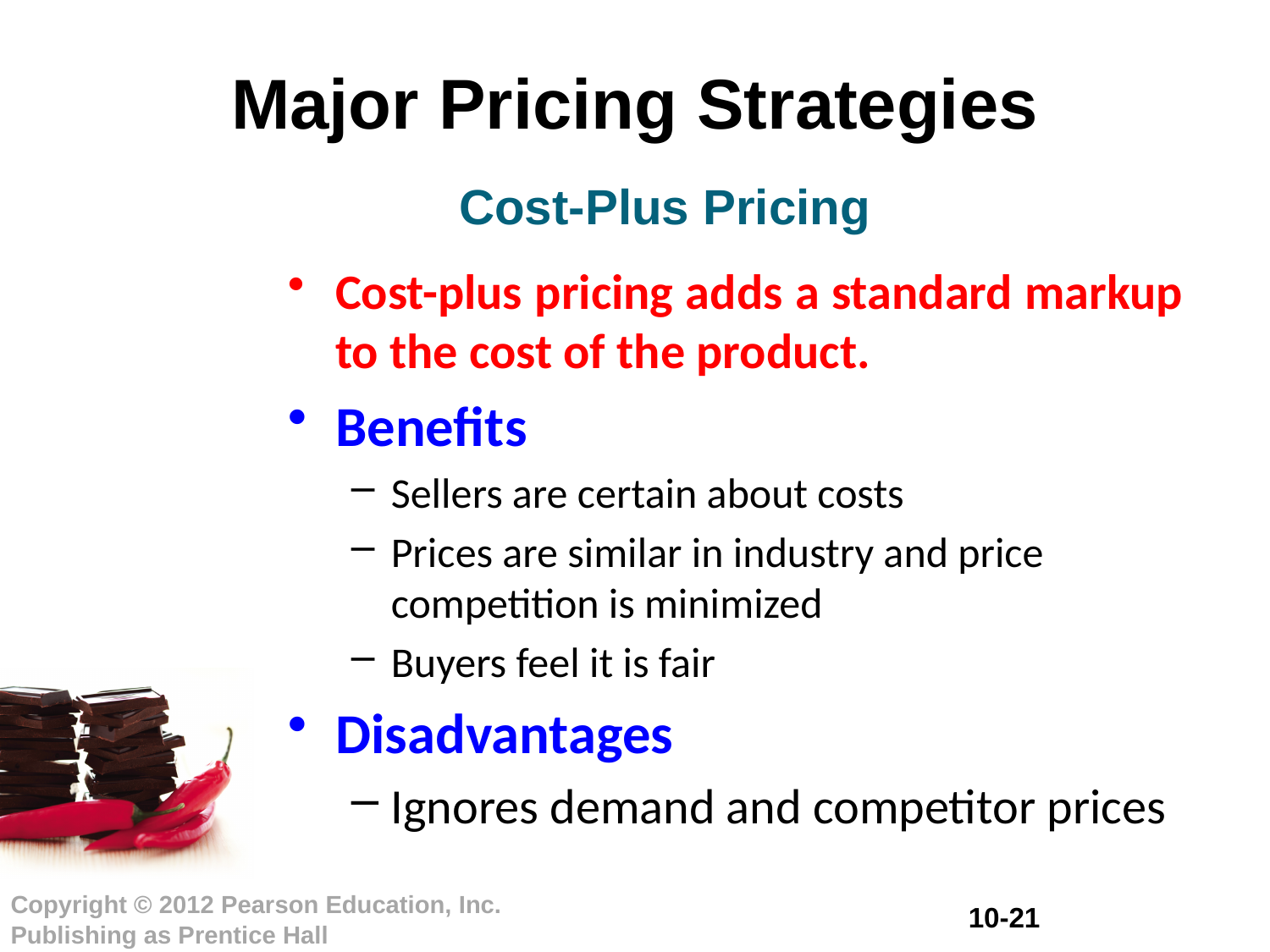

# Major Pricing Strategies
Cost-Plus Pricing

Cost-plus pricing adds a standard markup to the cost of the product.
Benefits
Sellers are certain about costs
Prices are similar in industry and price competition is minimized
Buyers feel it is fair
Disadvantages
Ignores demand and competitor prices